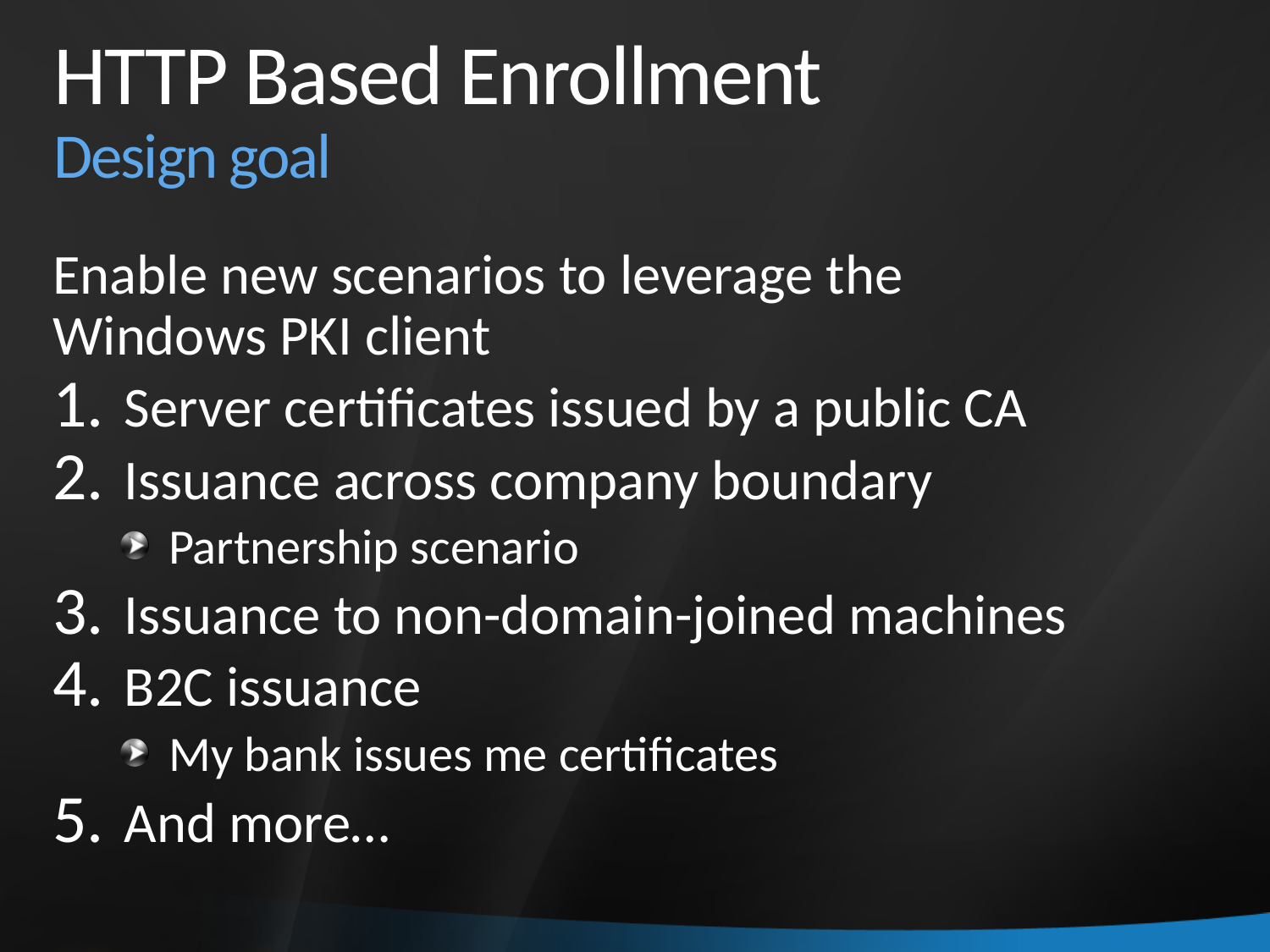

# HTTP Based Enrollment Design goal

Enable new scenarios to leverage the
Windows PKI client
Server certificates issued by a public CA
Issuance across company boundary
Partnership scenario
Issuance to non-domain-joined machines
B2C issuance
My bank issues me certificates
And more…